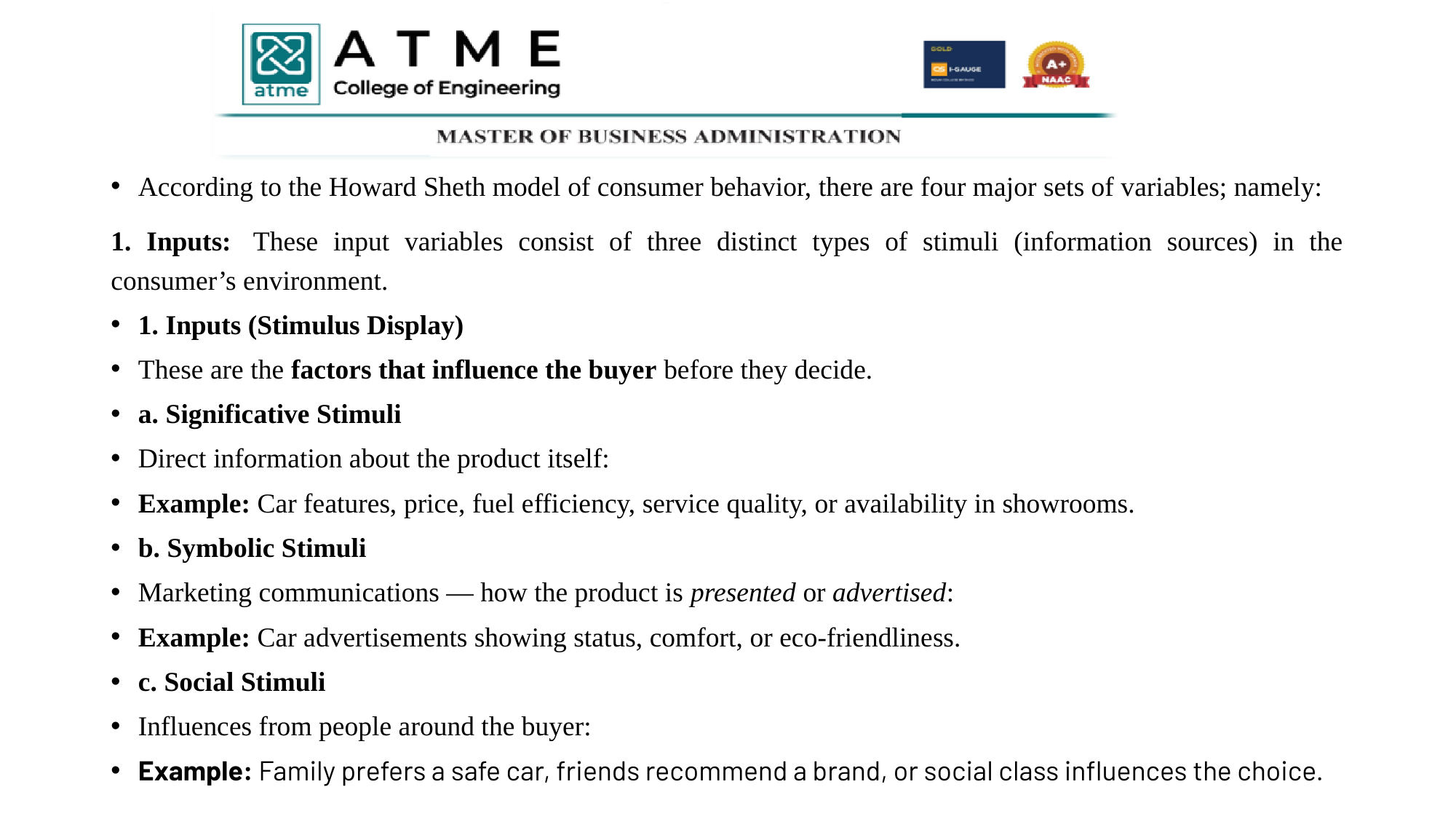

#
According to the Howard Sheth model of consumer behavior, there are four major sets of variables; namely:
1. Inputs:  These input variables consist of three distinct types of stimuli (information sources) in the consumer’s environment.
1. Inputs (Stimulus Display)
These are the factors that influence the buyer before they decide.
a. Significative Stimuli
Direct information about the product itself:
Example: Car features, price, fuel efficiency, service quality, or availability in showrooms.
b. Symbolic Stimuli
Marketing communications — how the product is presented or advertised:
Example: Car advertisements showing status, comfort, or eco-friendliness.
c. Social Stimuli
Influences from people around the buyer:
Example: Family prefers a safe car, friends recommend a brand, or social class influences the choice.